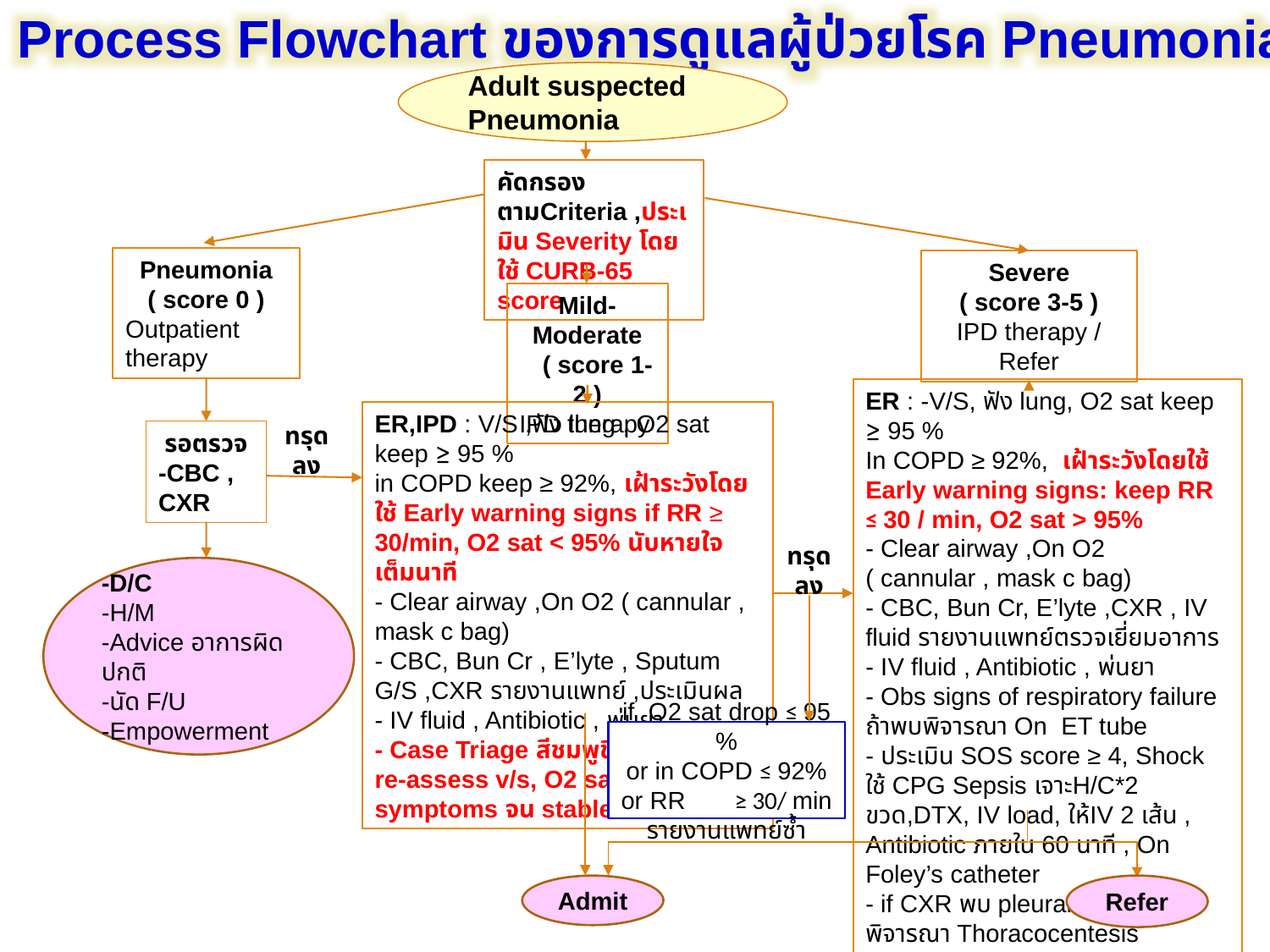

Process Flowchart ของการดูแลผู้ป่วยโรค Pneumonia
Adult suspected Pneumonia
คัดกรองตามCriteria ,ประเมิน Severity โดยใช้ CURB-65 score
Pneumonia
( score 0 )
Outpatient therapy
Severe
( score 3-5 )
IPD therapy / Refer
Mild-Moderate
   ( score 1-2 )
IPD therapy
ER : -V/S, ฟัง lung, O2 sat keep ≥ 95 %
In COPD ≥ 92%,  เฝ้าระวังโดยใช้ Early warning signs: keep RR ≤ 30 / min, O2 sat > 95%
- Clear airway ,On O2 ( cannular , mask c bag)
- CBC, Bun Cr, E’lyte ,CXR , IV fluid รายงานแพทย์ตรวจเยี่ยมอาการ
- IV fluid , Antibiotic , พ่นยา
- Obs signs of respiratory failure ถ้าพบพิจารณา On  ET tube
- ประเมิน SOS score ≥ 4, Shock ใช้ CPG Sepsis เจาะH/C*2 ขวด,DTX, IV load, ให้IV 2 เส้น , Antibiotic ภายใน 60 นาที , On Foley’s catheter
- if CXR พบ pleural effusion พิจารณา Thoracocentesis
ER,IPD : V/S ,ฟัง lung , O2 sat keep ≥ 95 %
in COPD keep ≥ 92%, เฝ้าระวังโดยใช้ Early warning signs if RR ≥ 30/min, O2 sat < 95% นับหายใจเต็มนาที
- Clear airway ,On O2 ( cannular , mask c bag)
- CBC, Bun Cr , E’lyte , Sputum G/S ,CXR รายงานแพทย์ ,ประเมินผล
- IV fluid , Antibiotic , พ่นยา
- Case Triage สีชมพูขึ้นไป ให้แพทย์ re-assess v/s, O2 sat, signs & symptoms จน stable ก่อน Admit
รอตรวจ
-CBC , CXR
ทรุดลง
ทรุดลง
-D/C
-H/M
-Advice อาการผิดปกติ
-นัด F/U
-Empowerment
if  O2 sat drop ≤ 95 %
or in COPD ≤ 92% or RR       ≥ 30/ min รายงานแพทย์ซ้ำ
Admit
Refer